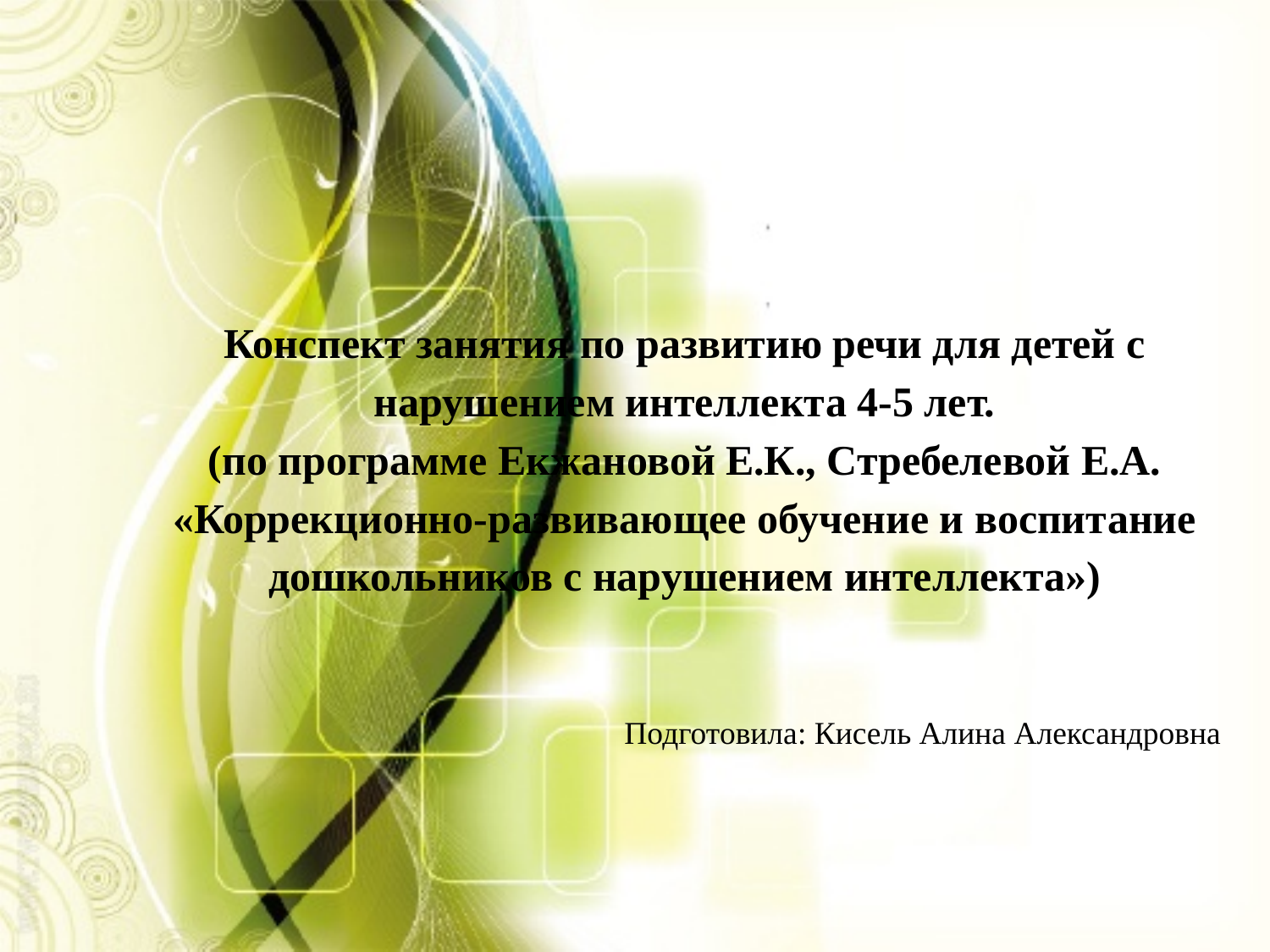

# Конспект занятия по развитию речи для детей с нарушением интеллекта 4-5 лет. (по программе Екжановой Е.К., Стребелевой Е.А. «Коррекционно-развивающее обучение и воспитание дошкольников с нарушением интеллекта»)
Подготовила: Кисель Алина Александровна